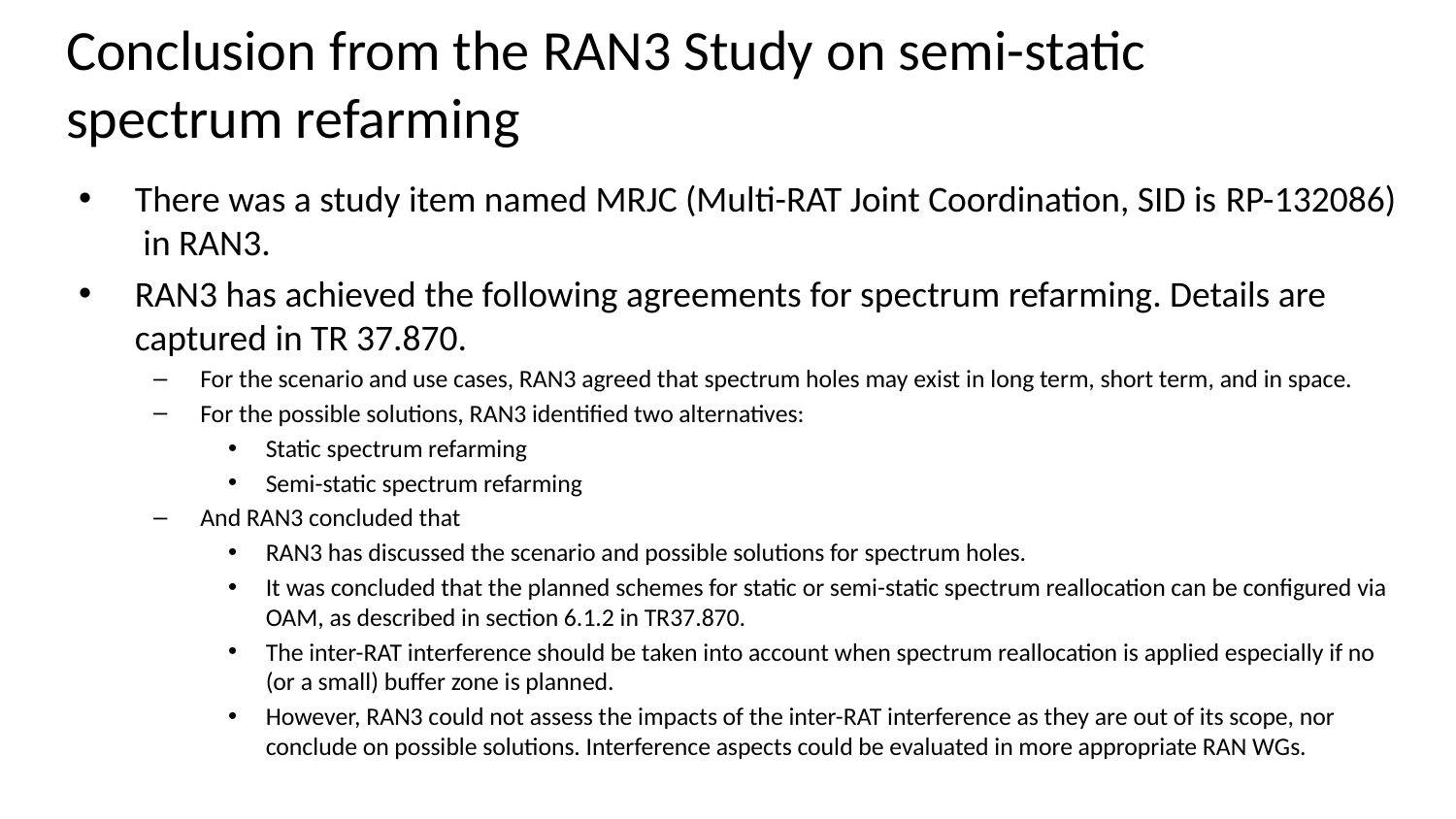

# Conclusion from the RAN3 Study on semi-static spectrum refarming
There was a study item named MRJC (Multi-RAT Joint Coordination, SID is RP-132086)  in RAN3.
RAN3 has achieved the following agreements for spectrum refarming. Details are captured in TR 37.870.
For the scenario and use cases, RAN3 agreed that spectrum holes may exist in long term, short term, and in space.
For the possible solutions, RAN3 identified two alternatives:
Static spectrum refarming
Semi-static spectrum refarming
And RAN3 concluded that
RAN3 has discussed the scenario and possible solutions for spectrum holes.
It was concluded that the planned schemes for static or semi-static spectrum reallocation can be configured via OAM, as described in section 6.1.2 in TR37.870.
The inter-RAT interference should be taken into account when spectrum reallocation is applied especially if no (or a small) buffer zone is planned.
However, RAN3 could not assess the impacts of the inter-RAT interference as they are out of its scope, nor conclude on possible solutions. Interference aspects could be evaluated in more appropriate RAN WGs.